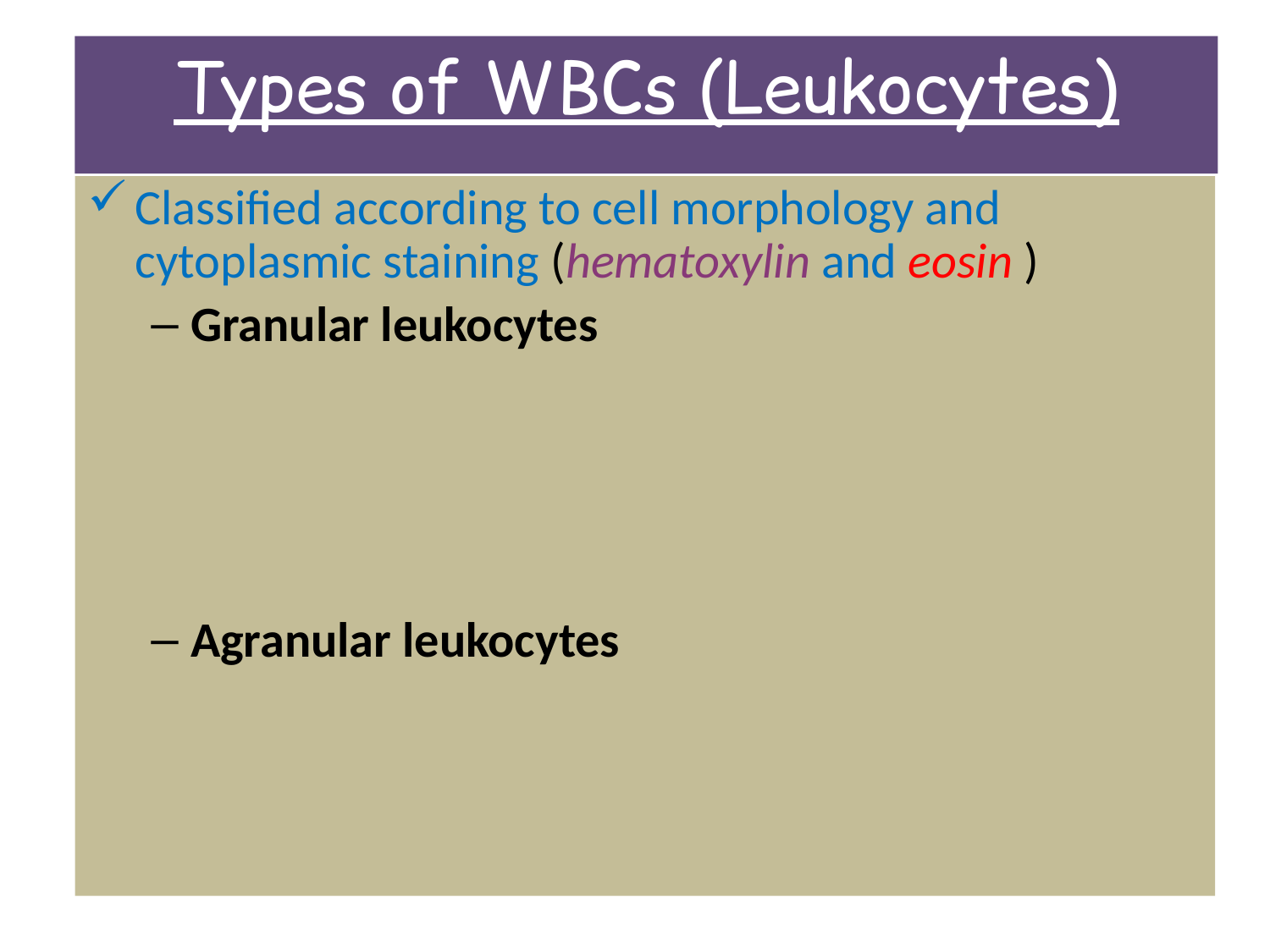

Types of WBCs (Leukocytes)
Classified according to cell morphology and cytoplasmic staining (hematoxylin and eosin )
Granular leukocytes
Neutrophils
Eosinophils
Basophils

Agranular leukocytes
Lymphocytes
Monocytes